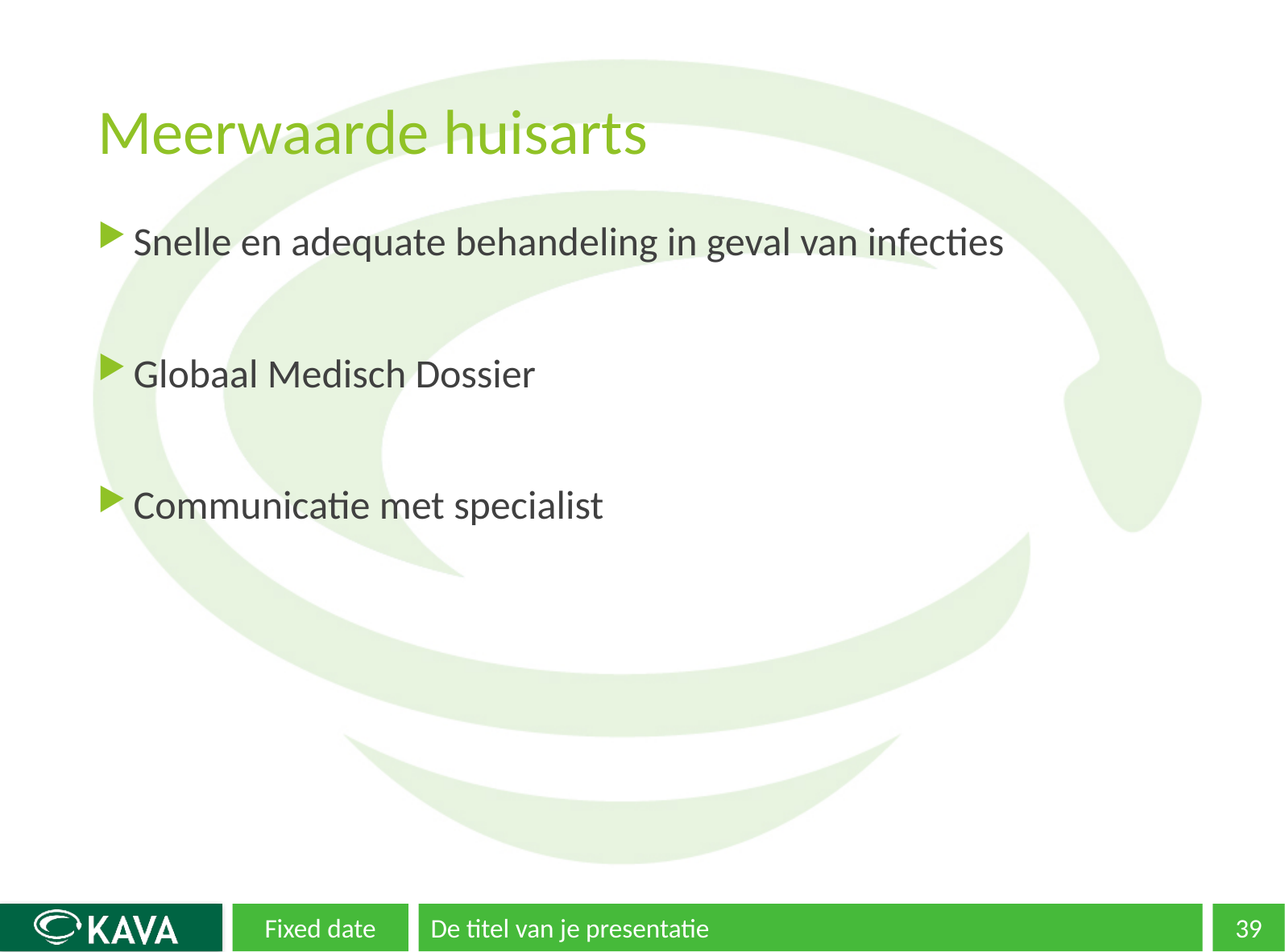

# Meerwaarde huisarts
Snelle en adequate behandeling in geval van infecties

Globaal Medisch Dossier

Communicatie met specialist

Fixed date
De titel van je presentatie
39